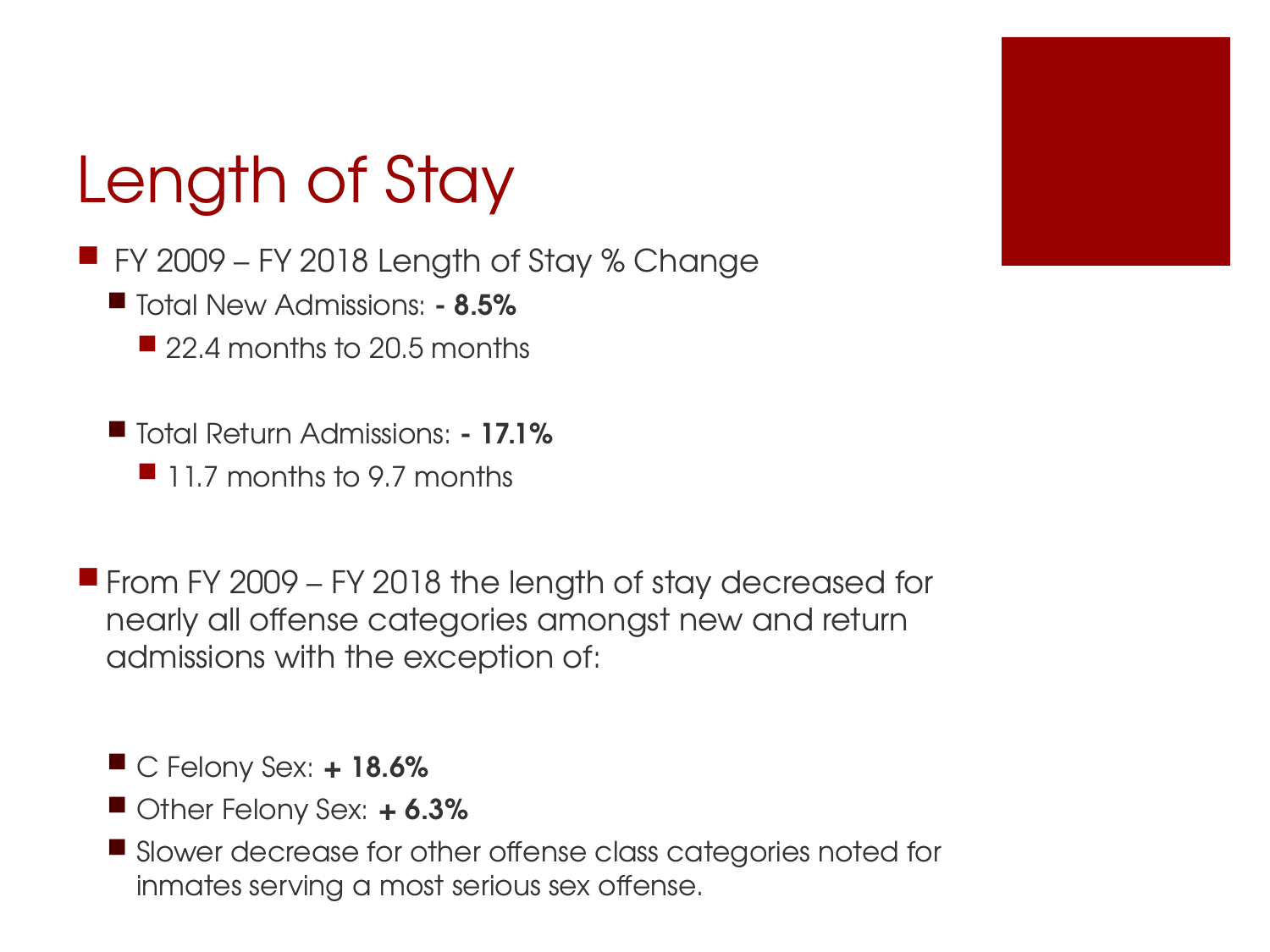

# Length of Stay
 FY 2009 – FY 2018 Length of Stay % Change
Total New Admissions: - 8.5%
22.4 months to 20.5 months

Total Return Admissions: - 17.1%
11.7 months to 9.7 months

From FY 2009 – FY 2018 the length of stay decreased for nearly all offense categories amongst new and return admissions with the exception of:

C Felony Sex: + 18.6%
Other Felony Sex: + 6.3%
Slower decrease for other offense class categories noted for inmates serving a most serious sex offense.